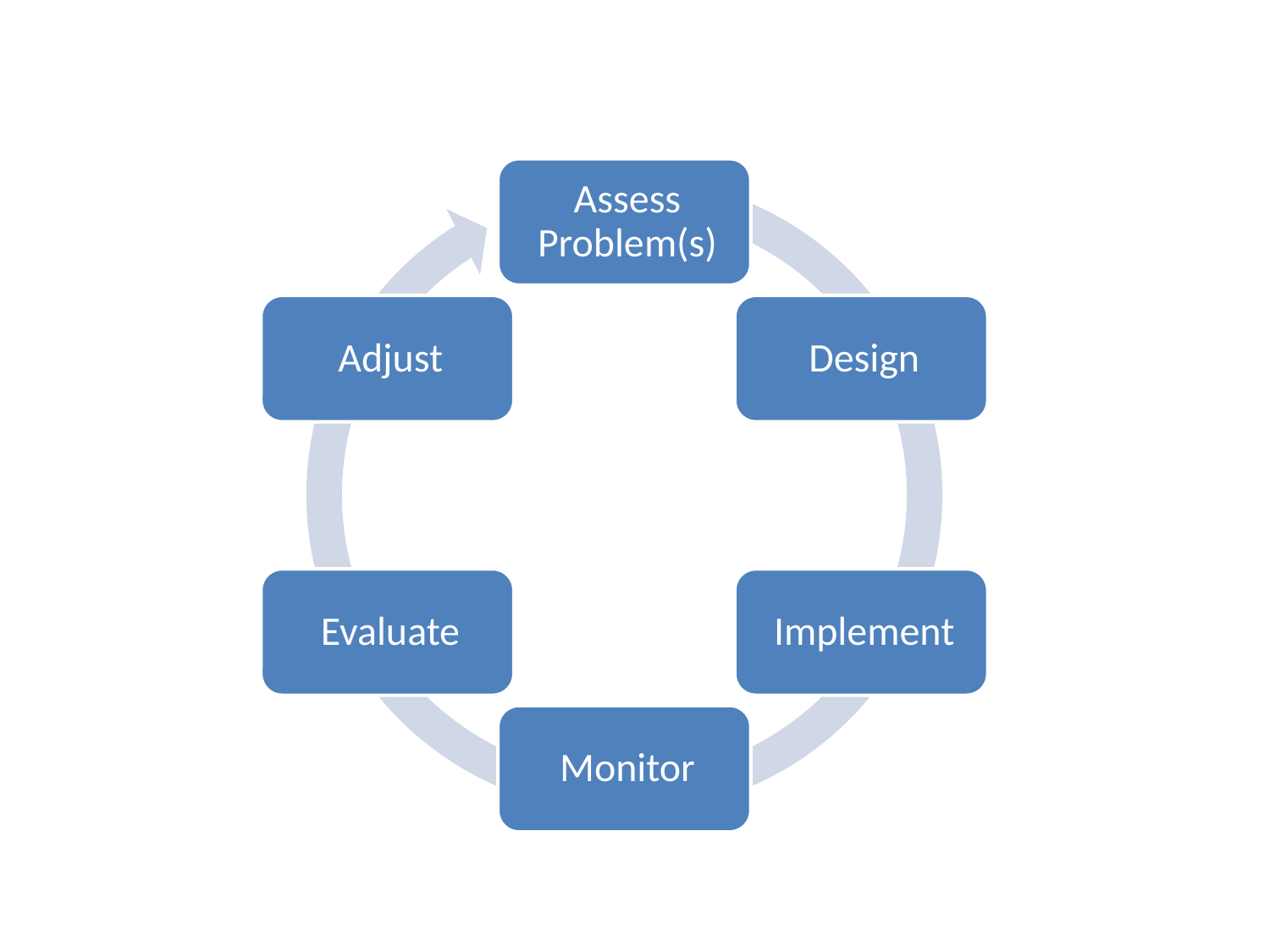

Adaptive Management
Case Study #1:
New Mexico State Judiciary
Assess Problem(s)
Design
Implement
Monitor
Evaluate
Adjust